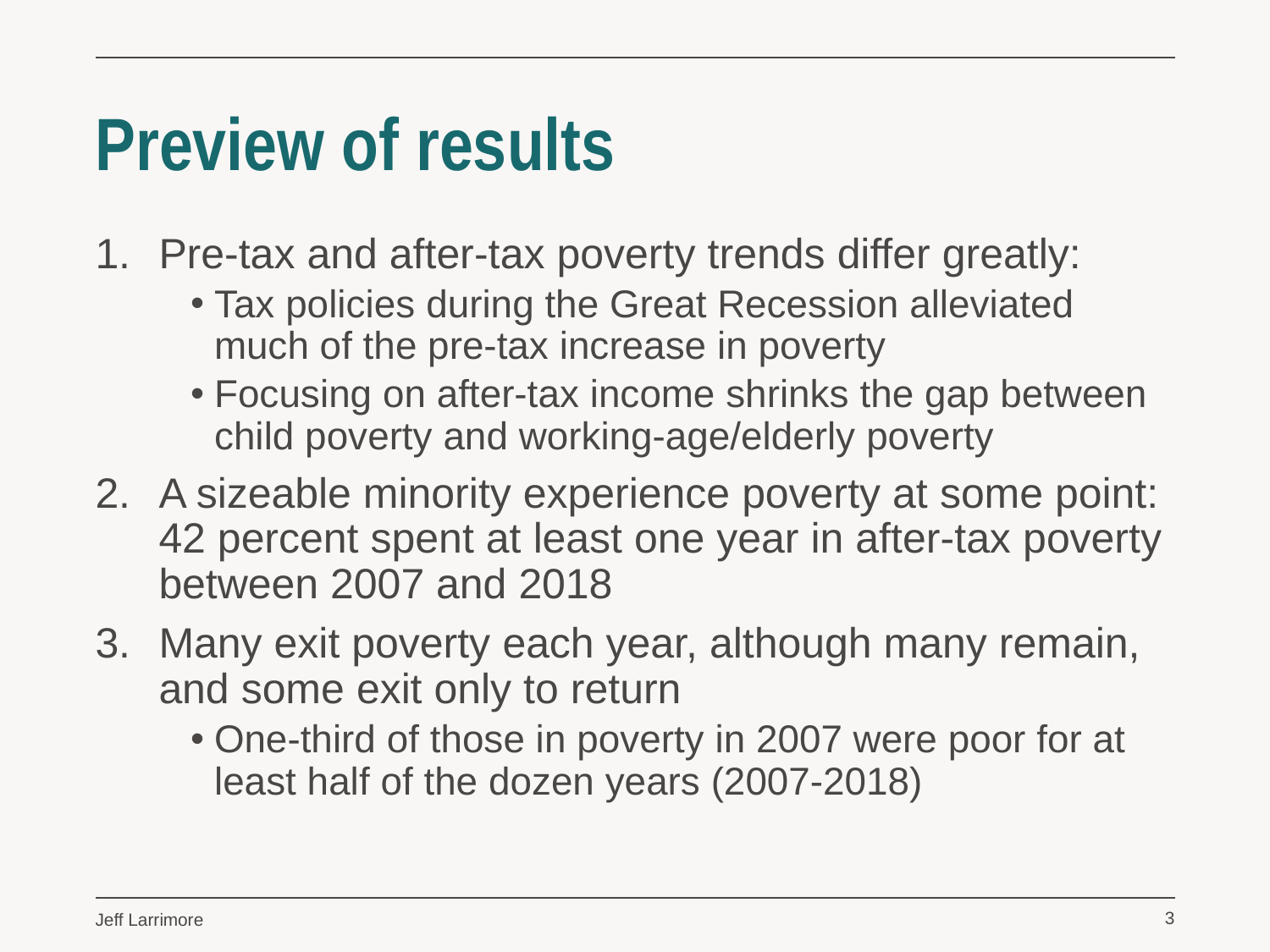

# Preview of results
Pre-tax and after-tax poverty trends differ greatly:
Tax policies during the Great Recession alleviated much of the pre-tax increase in poverty
Focusing on after-tax income shrinks the gap between child poverty and working-age/elderly poverty
A sizeable minority experience poverty at some point: 42 percent spent at least one year in after-tax poverty between 2007 and 2018
Many exit poverty each year, although many remain, and some exit only to return
One-third of those in poverty in 2007 were poor for at least half of the dozen years (2007-2018)